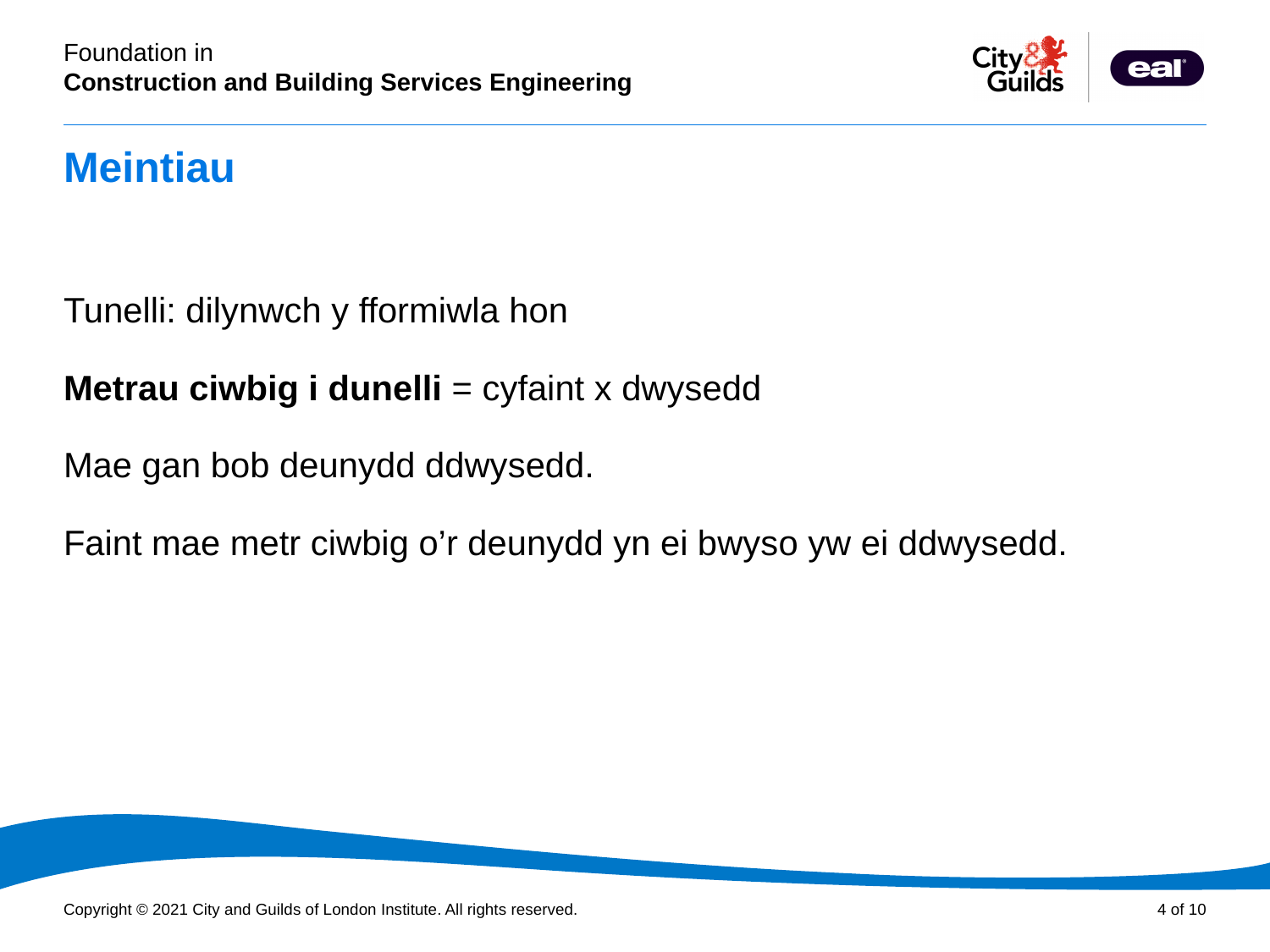

# Meintiau

Tunelli: dilynwch y fformiwla hon
Metrau ciwbig i dunelli = cyfaint x dwysedd
Mae gan bob deunydd ddwysedd.
Faint mae metr ciwbig o’r deunydd yn ei bwyso yw ei ddwysedd.